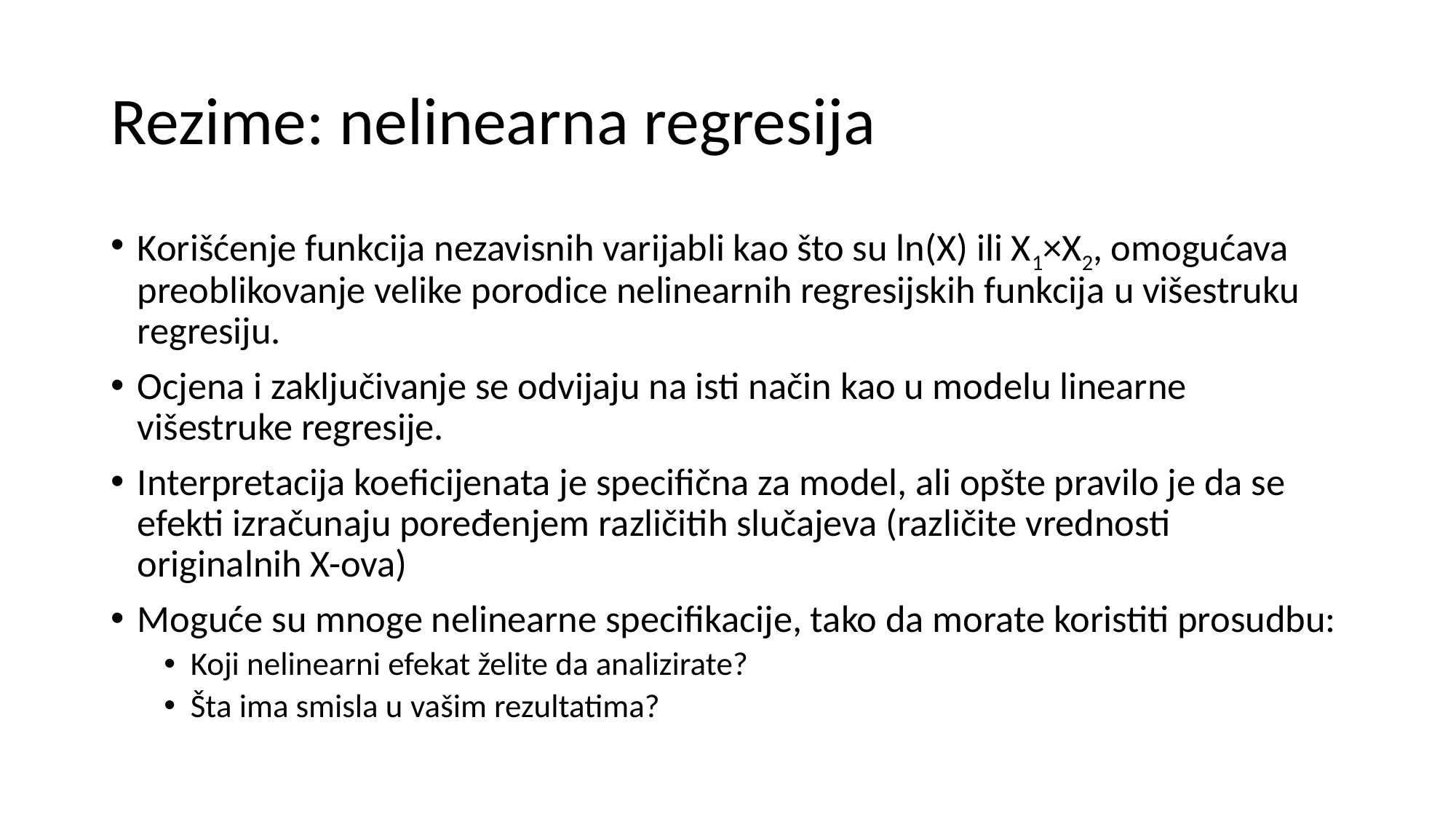

# Rezime: nelinearna regresija
Korišćenje funkcija nezavisnih varijabli kao što su ln(X) ili X1×X2, omogućava preoblikovanje velike porodice nelinearnih regresijskih funkcija u višestruku regresiju.
Ocjena i zaključivanje se odvijaju na isti način kao u modelu linearne višestruke regresije.
Interpretacija koeficijenata je specifična za model, ali opšte pravilo je da se efekti izračunaju poređenjem različitih slučajeva (različite vrednosti originalnih X-ova)
Moguće su mnoge nelinearne specifikacije, tako da morate koristiti prosudbu:
Koji nelinearni efekat želite da analizirate?
Šta ima smisla u vašim rezultatima?